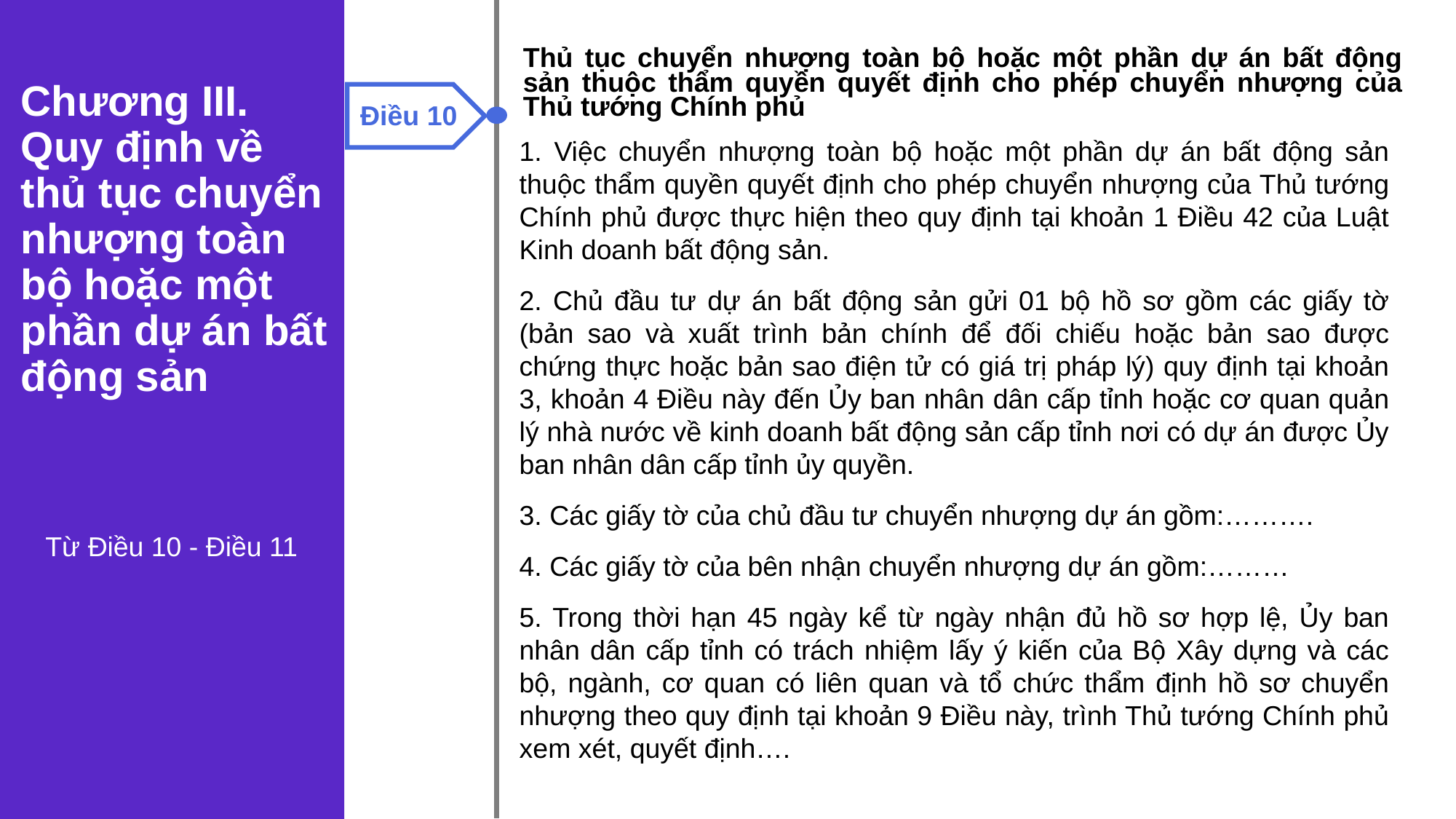

Thủ tục chuyển nhượng toàn bộ hoặc một phần dự án bất động sản thuộc thẩm quyền quyết định cho phép chuyển nhượng của Thủ tướng Chính phủ

Điều 10

Chương III. Quy định về thủ tục chuyển nhượng toàn bộ hoặc một phần dự án bất động sản
1. Việc chuyển nhượng toàn bộ hoặc một phần dự án bất động sản thuộc thẩm quyền quyết định cho phép chuyển nhượng của Thủ tướng Chính phủ được thực hiện theo quy định tại khoản 1 Điều 42 của Luật Kinh doanh bất động sản.
2. Chủ đầu tư dự án bất động sản gửi 01 bộ hồ sơ gồm các giấy tờ (bản sao và xuất trình bản chính để đối chiếu hoặc bản sao được chứng thực hoặc bản sao điện tử có giá trị pháp lý) quy định tại khoản 3, khoản 4 Điều này đến Ủy ban nhân dân cấp tỉnh hoặc cơ quan quản lý nhà nước về kinh doanh bất động sản cấp tỉnh nơi có dự án được Ủy ban nhân dân cấp tỉnh ủy quyền.
3. Các giấy tờ của chủ đầu tư chuyển nhượng dự án gồm:……….
4. Các giấy tờ của bên nhận chuyển nhượng dự án gồm:………
5. Trong thời hạn 45 ngày kể từ ngày nhận đủ hồ sơ hợp lệ, Ủy ban nhân dân cấp tỉnh có trách nhiệm lấy ý kiến của Bộ Xây dựng và các bộ, ngành, cơ quan có liên quan và tổ chức thẩm định hồ sơ chuyển nhượng theo quy định tại khoản 9 Điều này, trình Thủ tướng Chính phủ xem xét, quyết định….

Từ Điều 10 - Điều 11